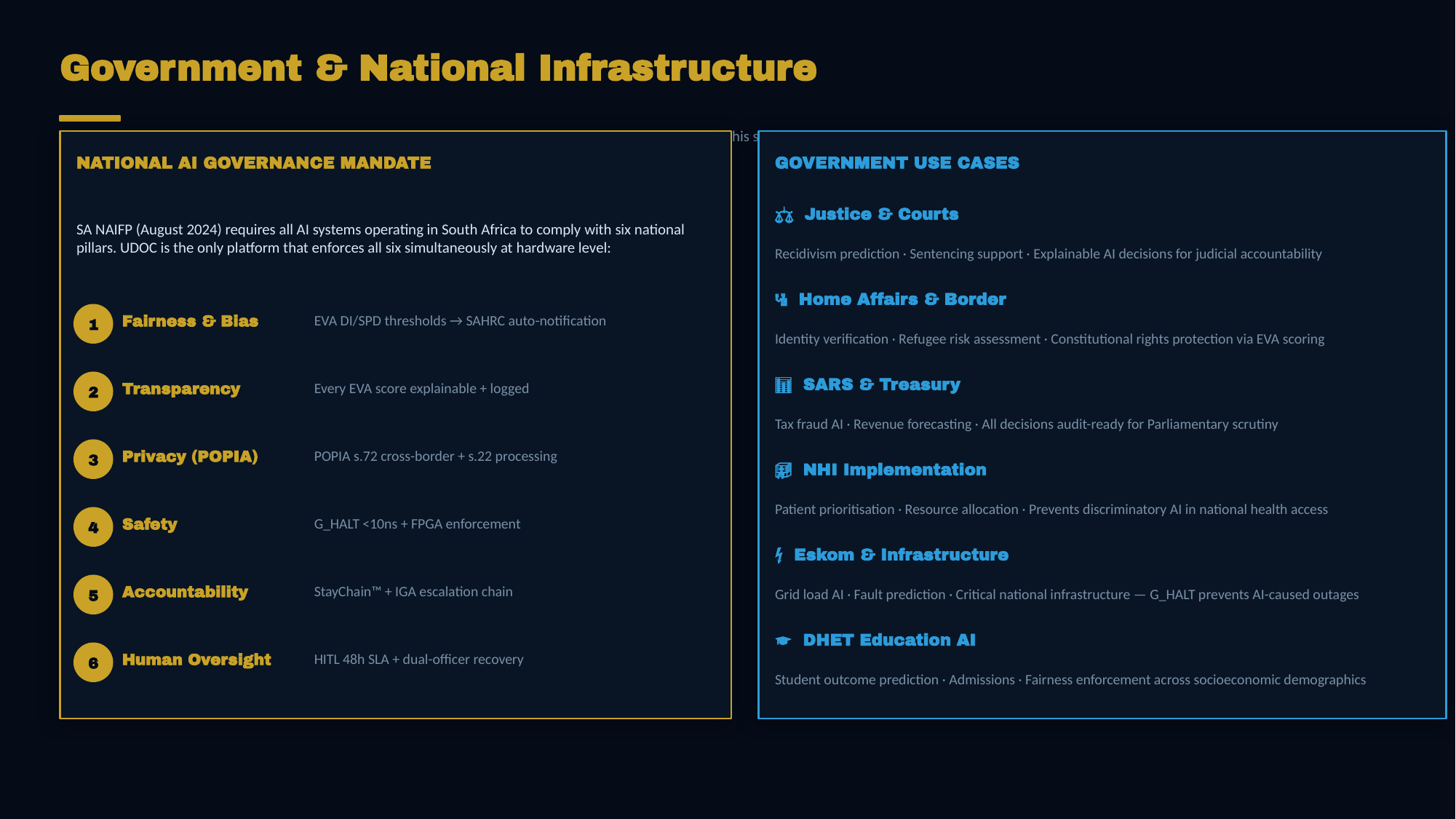

Government & National Infrastructure

UDOC as South Africa's sovereign AI governance layer — the infrastructure government cannot build itself at this speed

NATIONAL AI GOVERNANCE MANDATE
GOVERNMENT USE CASES
SA NAIFP (August 2024) requires all AI systems operating in South Africa to comply with six national pillars. UDOC is the only platform that enforces all six simultaneously at hardware level:
⚖  Justice & Courts
Recidivism prediction · Sentencing support · Explainable AI decisions for judicial accountability
🛂  Home Affairs & Border

1
Fairness & Bias
EVA DI/SPD thresholds → SAHRC auto-notification
Identity verification · Refugee risk assessment · Constitutional rights protection via EVA scoring
📊  SARS & Treasury

2
Transparency
Every EVA score explainable + logged
Tax fraud AI · Revenue forecasting · All decisions audit-ready for Parliamentary scrutiny

3
Privacy (POPIA)
POPIA s.72 cross-border + s.22 processing
🏥  NHI Implementation
Patient prioritisation · Resource allocation · Prevents discriminatory AI in national health access

4
Safety
G_HALT <10ns + FPGA enforcement
⚡  Eskom & Infrastructure
Grid load AI · Fault prediction · Critical national infrastructure — G_HALT prevents AI-caused outages

5
Accountability
StayChain™ + IGA escalation chain
🎓  DHET Education AI

6
Human Oversight
HITL 48h SLA + dual-officer recovery
Student outcome prediction · Admissions · Fairness enforcement across socioeconomic demographics